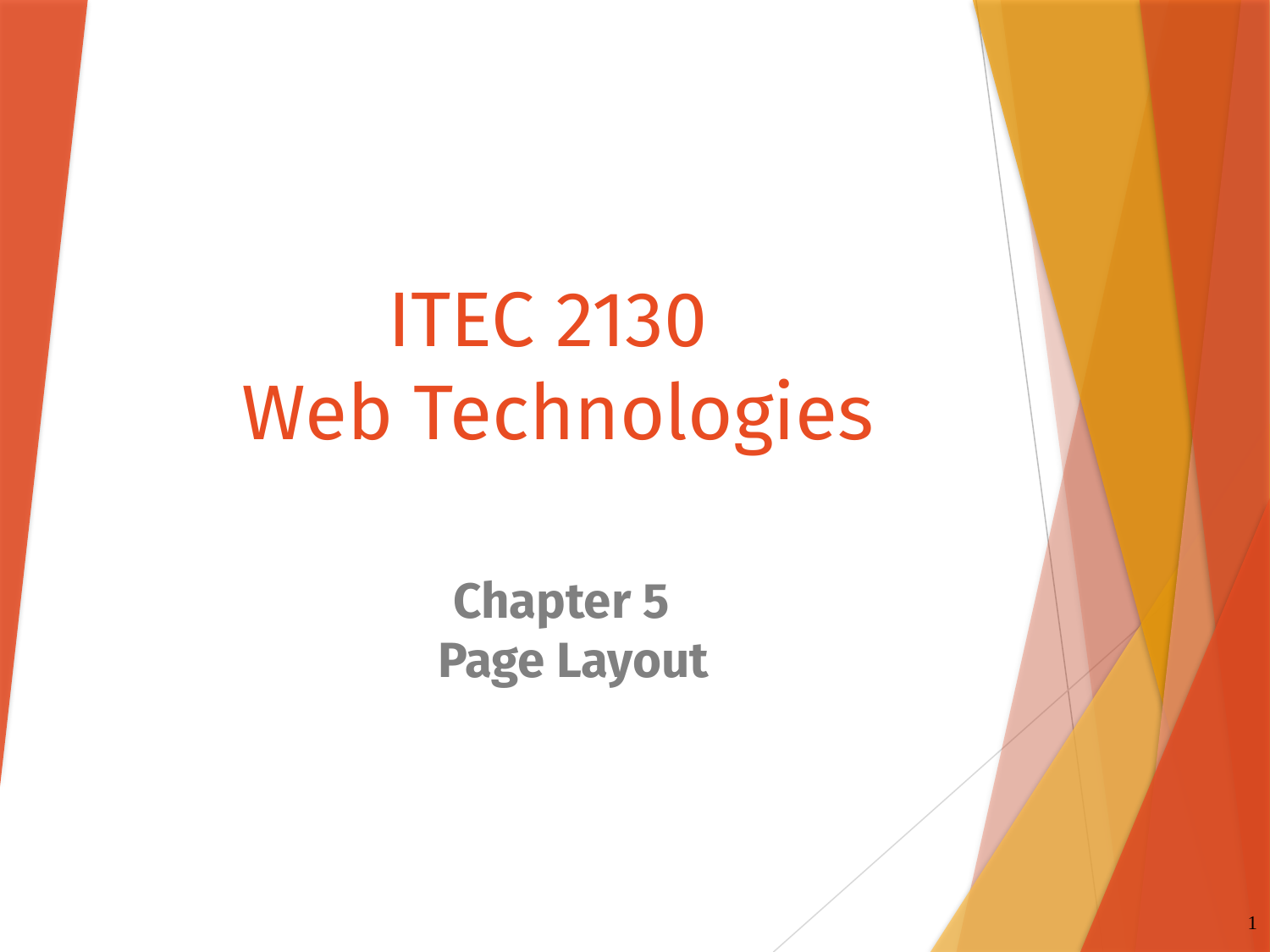

# ITEC 2130 Web Technologies
Chapter 5
  Page Layout
1